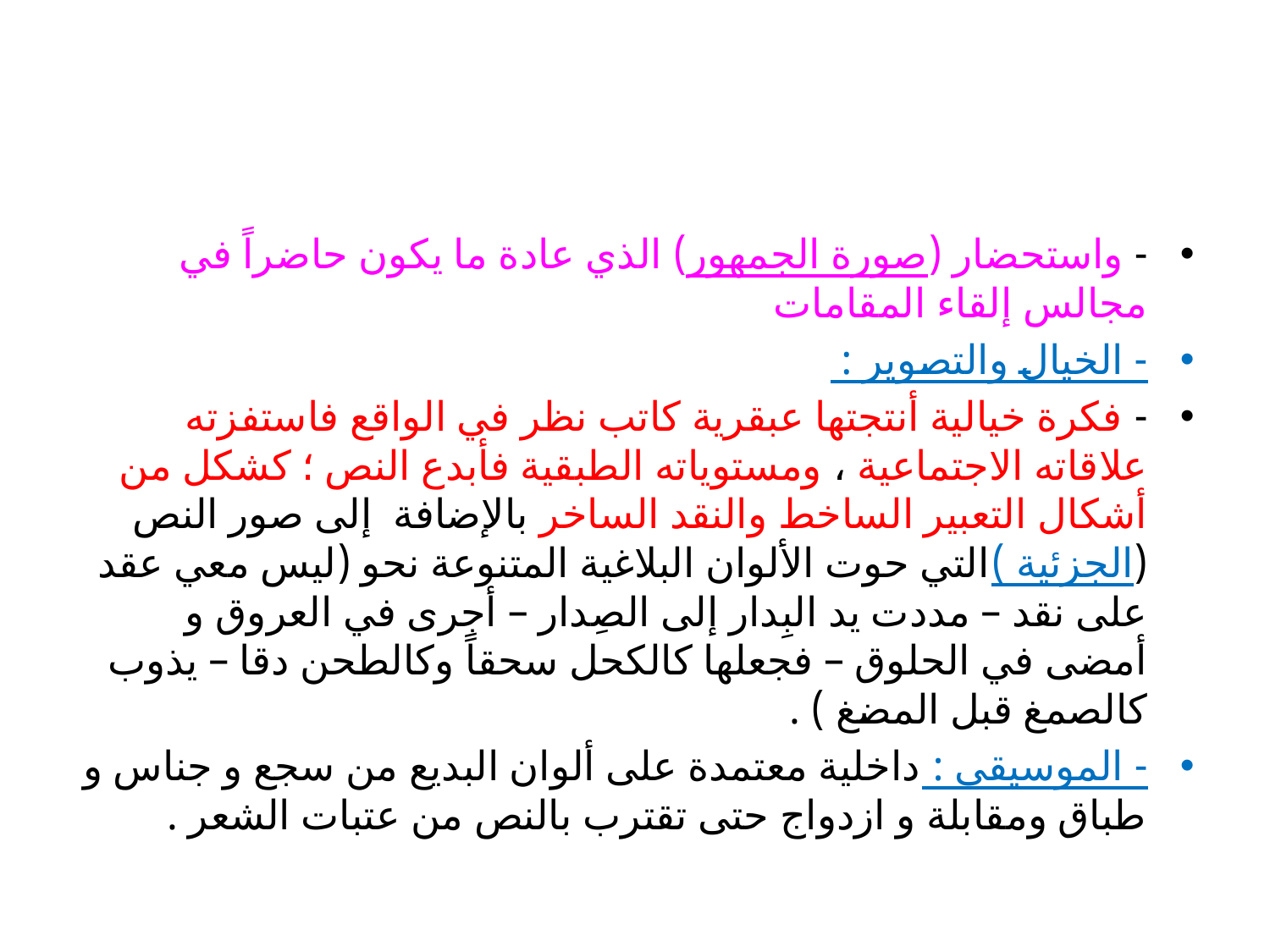

#
- واستحضار (صورة الجمهور) الذي عادة ما يكون حاضراً في مجالس إلقاء المقامات
- الخيال والتصوير :
- فكرة خيالية أنتجتها عبقرية كاتب نظر في الواقع فاستفزته علاقاته الاجتماعية ، ومستوياته الطبقية فأبدع النص ؛ كشكل من أشكال التعبير الساخط والنقد الساخر بالإضافة  إلى صور النص (الجزئية )التي حوت الألوان البلاغية المتنوعة نحو (ليس معي عقد على نقد – مددت يد البِدار إلى الصِدار – أجرى في العروق و أمضى في الحلوق – فجعلها كالكحل سحقاً وكالطحن دقا – يذوب كالصمغ قبل المضغ ) .
- الموسيقى : داخلية معتمدة على ألوان البديع من سجع و جناس و طباق ومقابلة و ازدواج حتى تقترب بالنص من عتبات الشعر .